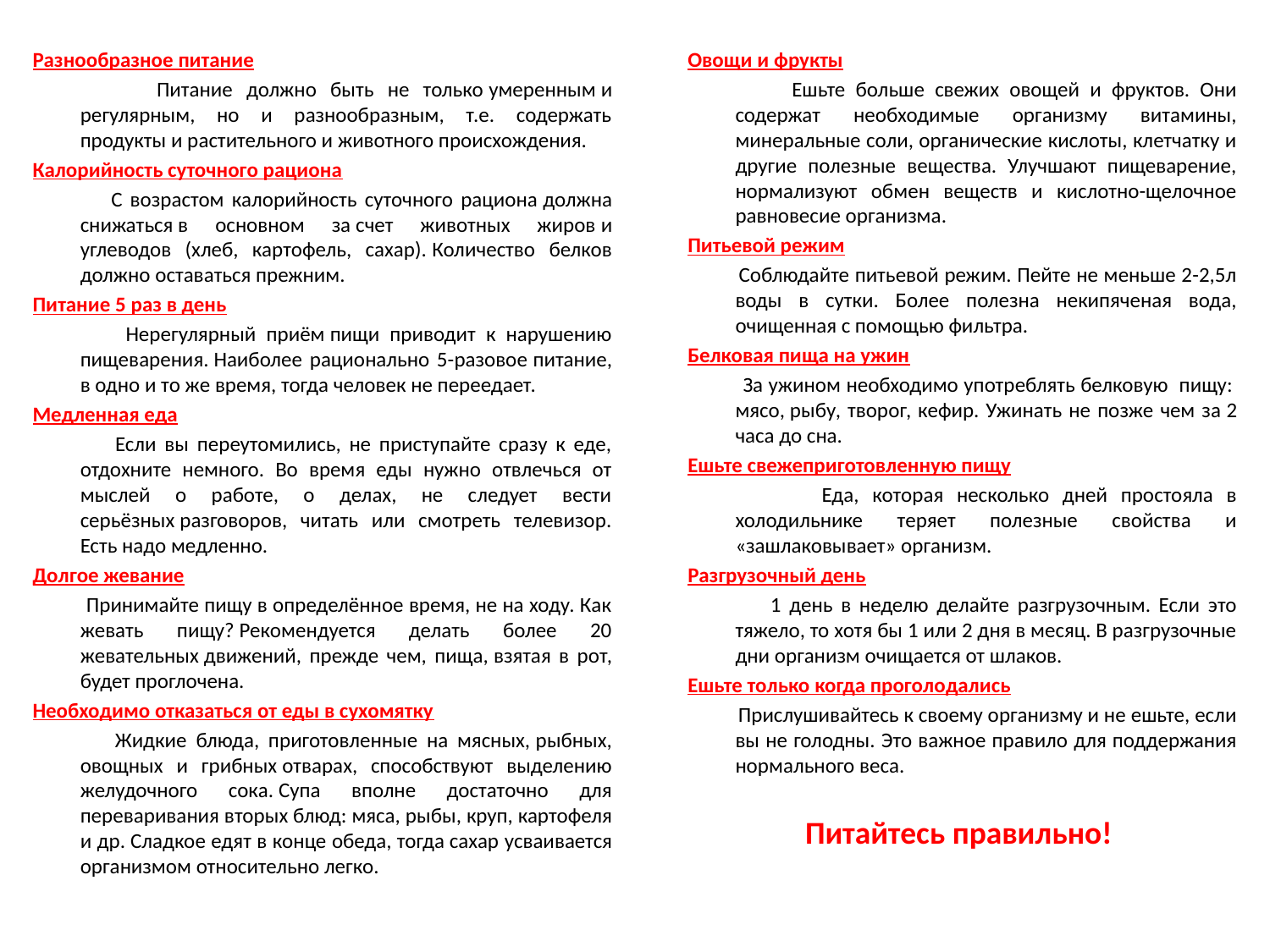

Разнообразное питание
         Питание должно быть не только умеренным и регулярным, но и разнообразным, т.е. содержать продукты и растительного и животного происхождения.
Калорийность суточного рациона
          С возрастом калорийность суточного рациона должна снижаться в основном за счет животных жиров и углеводов (хлеб, картофель, сахар). Количество белков должно оставаться прежним.
Питание 5 раз в день
         Нерегулярный приём пищи приводит к нарушению пищеварения. Наиболее рационально 5-разовое питание, в одно и то же время, тогда человек не переедает.
Медленная еда
          Если вы переутомились, не приступайте сразу к еде, отдохните немного. Во время еды нужно отвлечься от мыслей о работе, о делах, не следует вести серьёзных разговоров, читать или смотреть телевизор. Есть надо медленно.
Долгое жевание
          Принимайте пищу в определённое время, не на ходу. Как жевать пищу? Рекомендуется делать более 20 жевательных движений, прежде чем, пища, взятая в рот, будет проглочена.
Необходимо отказаться от еды в сухомятку
         Жидкие блюда, приготовленные на мясных, рыбных, овощных и грибных отварах, способствуют выделению желудочного сока. Супа вполне достаточно для переваривания вторых блюд: мяса, рыбы, круп, картофеля и др. Сладкое едят в конце обеда, тогда сахар усваивается организмом относительно легко.

Овощи и фрукты
          Ешьте больше свежих овощей и фруктов. Они содержат необходимые организму витамины, минеральные соли, органические кислоты, клетчатку и другие полезные вещества. Улучшают пищеварение, нормализуют обмен веществ и кислотно-щелочное равновесие организма.
Питьевой режим
         Соблюдайте питьевой режим. Пейте не меньше 2-2,5л воды в сутки. Более полезна некипяченая вода, очищенная с помощью фильтра.
Белковая пища на ужин
          За ужином необходимо употреблять белковую  пищу:  мясо, рыбу, творог, кефир. Ужинать не позже чем за 2 часа до сна.
Ешьте свежеприготовленную пищу
          Еда, которая несколько дней простояла в холодильнике теряет полезные свойства и «зашлаковывает» организм.
Разгрузочный день
          1 день в неделю делайте разгрузочным. Если это тяжело, то хотя бы 1 или 2 дня в месяц. В разгрузочные дни организм очищается от шлаков.
Ешьте только когда проголодались
          Прислушивайтесь к своему организму и не ешьте, если вы не голодны. Это важное правило для поддержания нормального веса.

Питайтесь правильно!